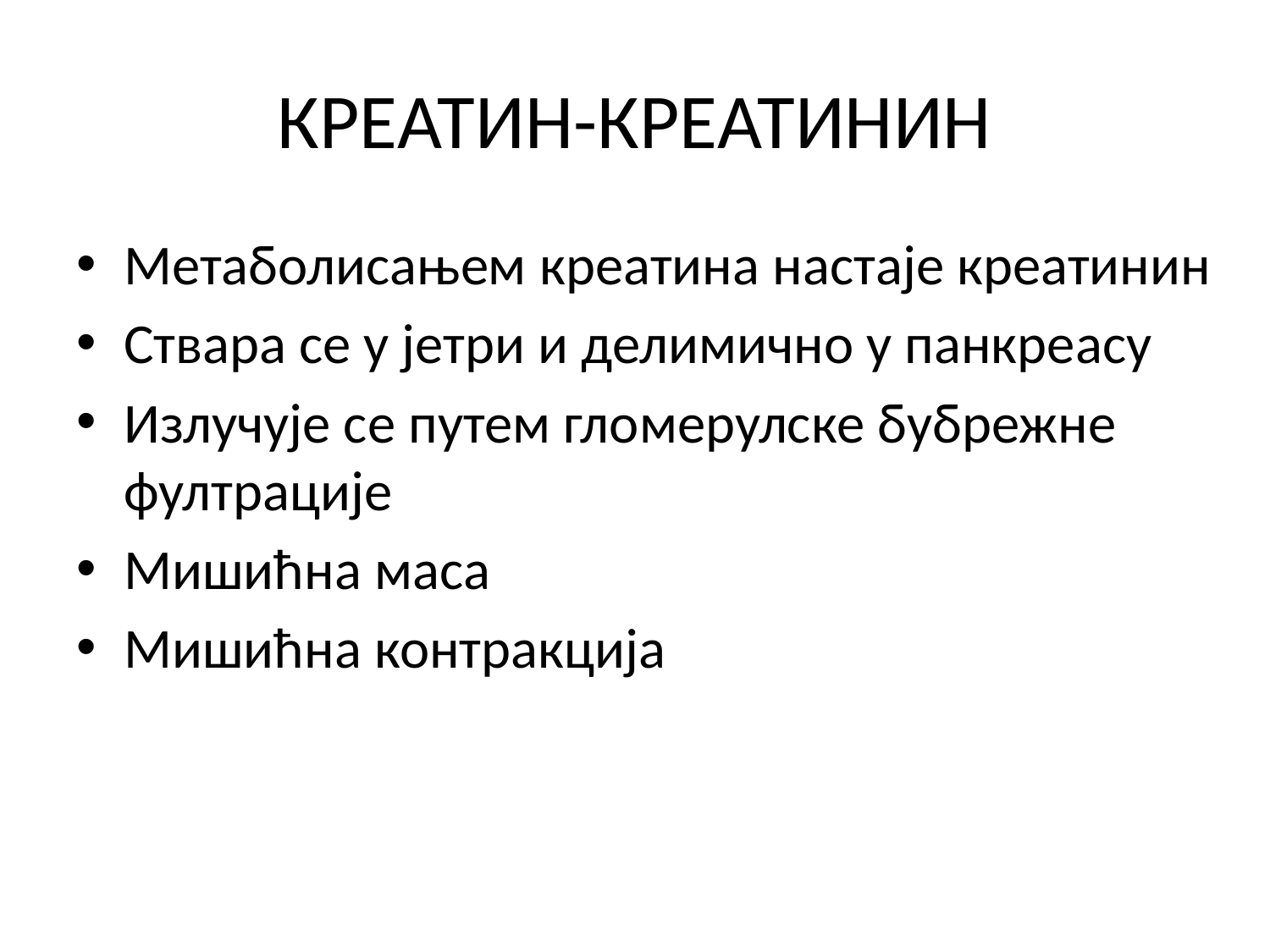

# КРЕАТИН-КРЕАТИНИН
Метаболисањем креатина настаје креатинин
Ствара се у јетри и делимично у панкреасу
Излучује се путем гломерулске бубрежне фултрације
Мишићна маса
Мишићна контракција